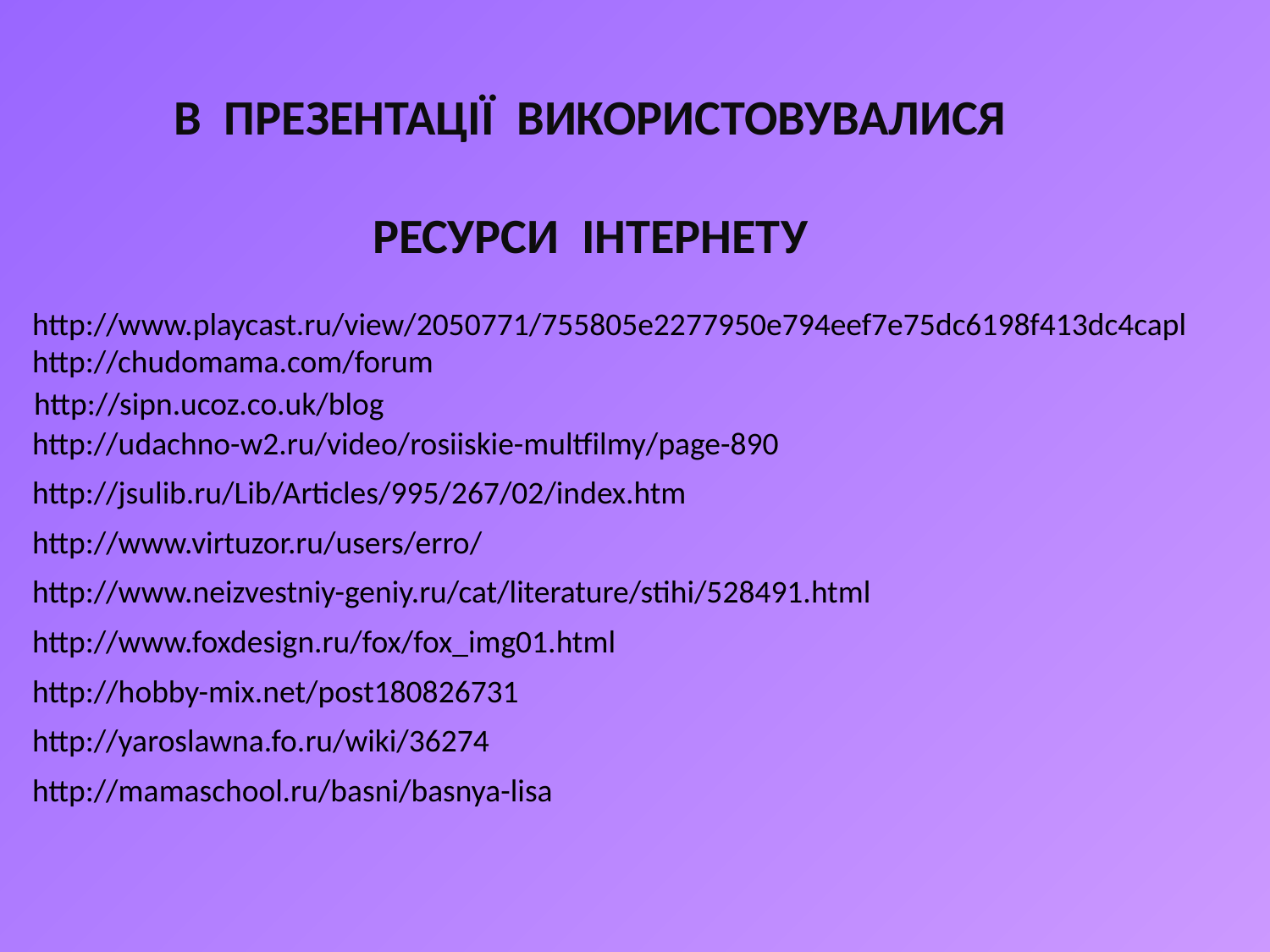

В  ПРЕЗЕНТАЦІЇ  ВИКОРИСТОВУВАЛИСЯ

РЕСУРСИ  ІНТЕРНЕТУ
http://www.playcast.ru/view/2050771/755805e2277950e794eef7e75dc6198f413dc4capl
http://chudomama.com/forum
   http://sipn.ucoz.co.uk/blog
http://udachno-w2.ru/video/rosiiskie-multfilmy/page-890
http://jsulib.ru/Lib/Articles/995/267/02/index.htm
http://www.virtuzor.ru/users/erro/
http://www.neizvestniy-geniy.ru/cat/literature/stihi/528491.html
http://www.foxdesign.ru/fox/fox_img01.html
http://hobby-mix.net/post180826731
http://yaroslawna.fo.ru/wiki/36274
http://mamaschool.ru/basni/basnya-lisa